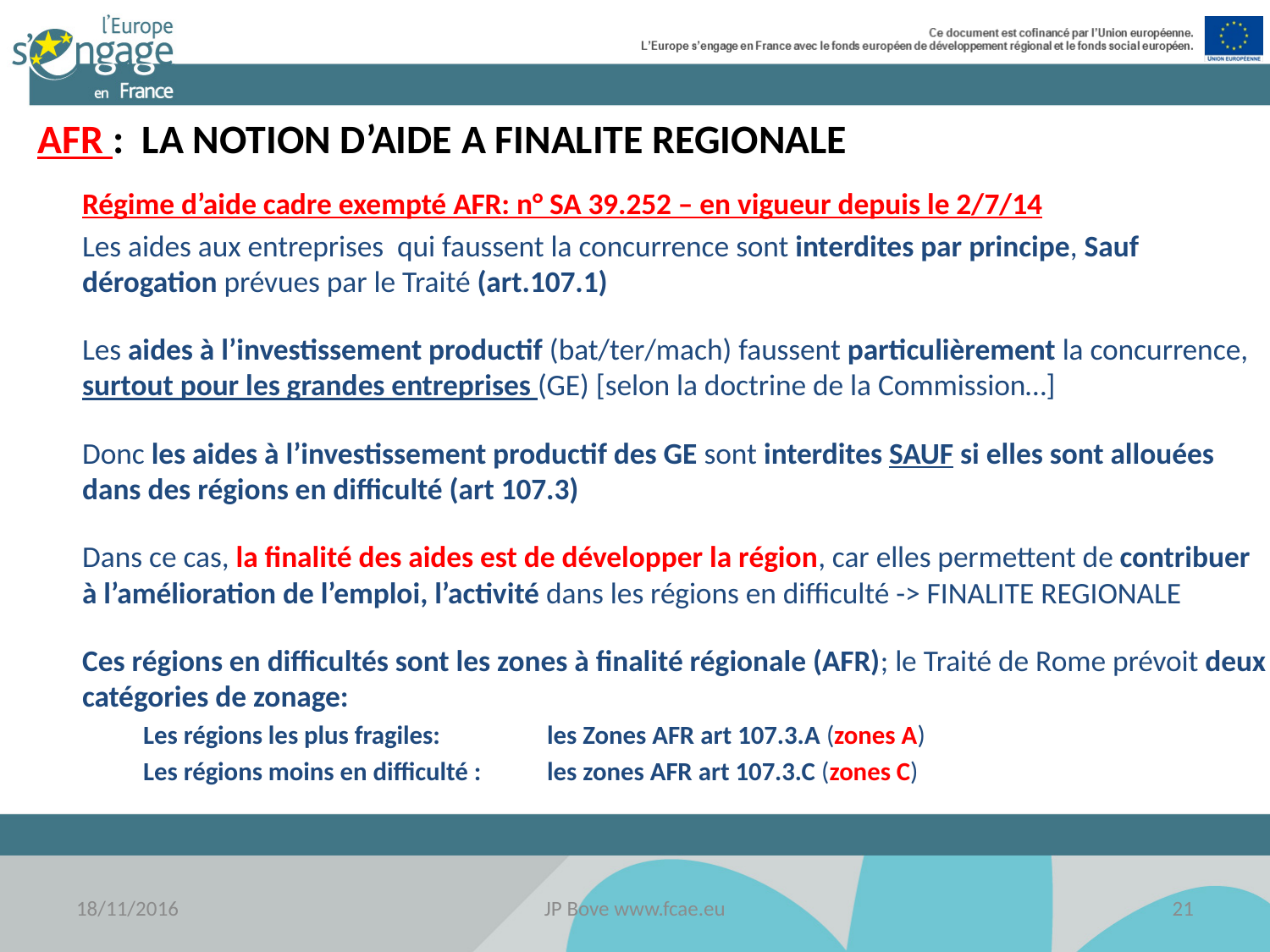

AFR :  LA NOTION D’AIDE A FINALITE REGIONALE
Régime d’aide cadre exempté AFR: n° SA 39.252 – en vigueur depuis le 2/7/14
Les aides aux entreprises  qui faussent la concurrence sont interdites par principe, Sauf dérogation prévues par le Traité (art.107.1)

Les aides à l’investissement productif (bat/ter/mach) faussent particulièrement la concurrence, surtout pour les grandes entreprises (GE) [selon la doctrine de la Commission…]

Donc les aides à l’investissement productif des GE sont interdites SAUF si elles sont allouées dans des régions en difficulté (art 107.3)

Dans ce cas, la finalité des aides est de développer la région, car elles permettent de contribuer à l’amélioration de l’emploi, l’activité dans les régions en difficulté -> FINALITE REGIONALE

Ces régions en difficultés sont les zones à finalité régionale (AFR); le Traité de Rome prévoit deux catégories de zonage:
Les régions les plus fragiles:	 	les Zones AFR art 107.3.A (zones A)
Les régions moins en difficulté : 	les zones AFR art 107.3.C (zones C)

18/11/2016
JP Bove www.fcae.eu
21